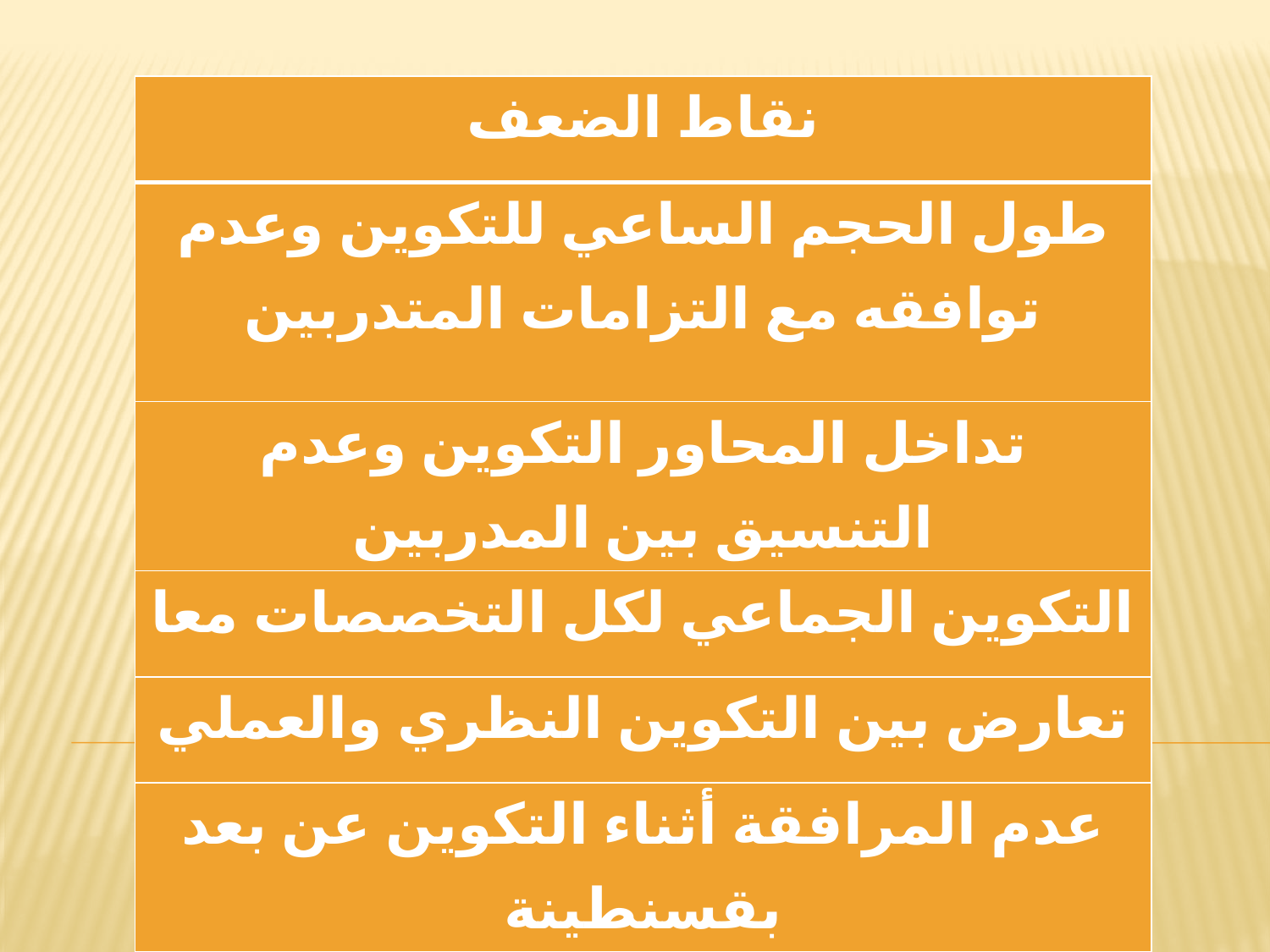

| نقاط الضعف |
| --- |
| طول الحجم الساعي للتكوين وعدم توافقه مع التزامات المتدربين |
| تداخل المحاور التكوين وعدم التنسيق بين المدربين |
| التكوين الجماعي لكل التخصصات معا |
| تعارض بين التكوين النظري والعملي |
| عدم المرافقة أثناء التكوين عن بعد بقسنطينة |

#